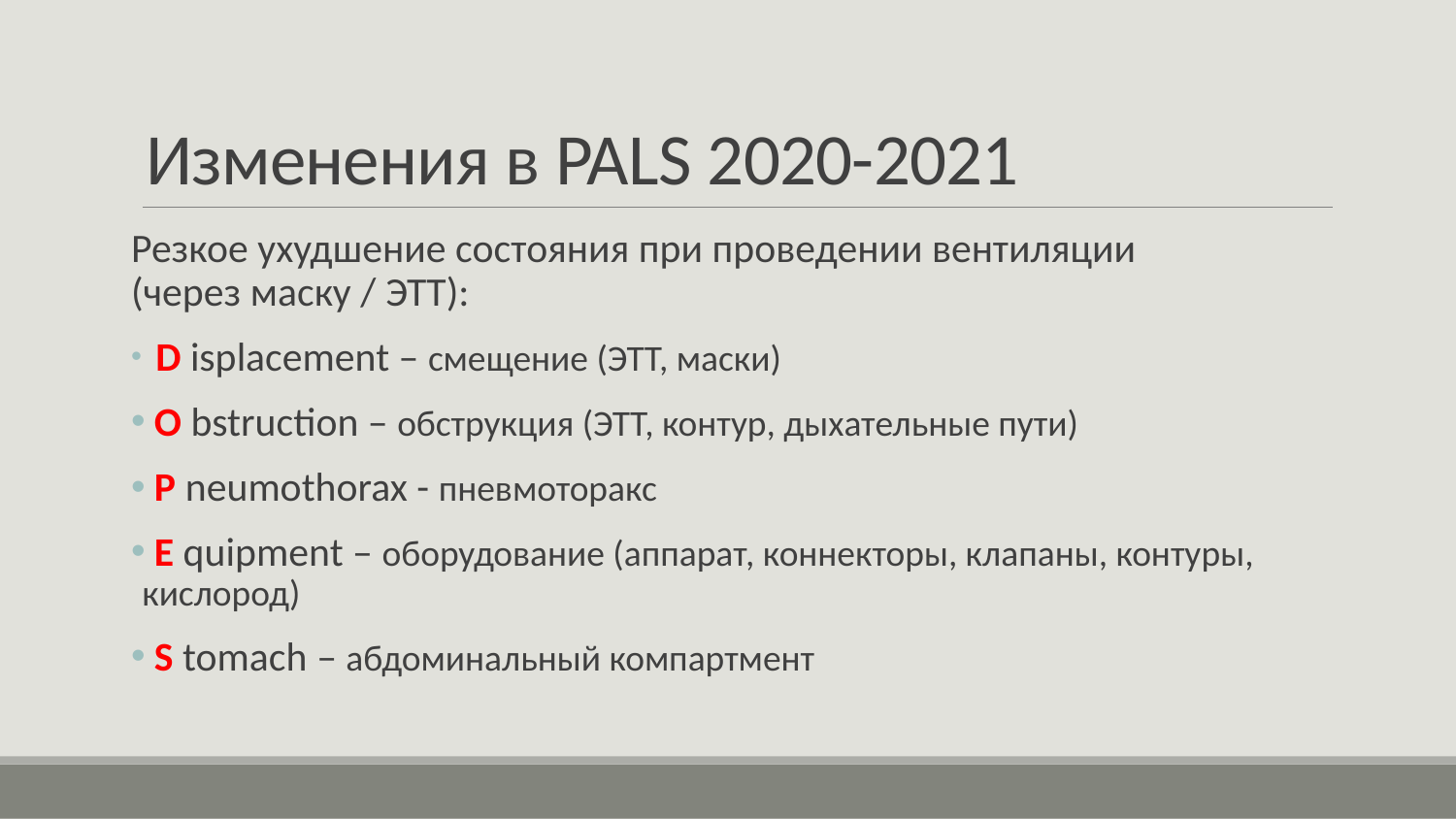

# Изменения в PALS 2020-2021
Резкое ухудшение состояния при проведении вентиляции
(через маску / ЭТТ):
  D isplacement – смещение (ЭТТ, маски)
 O bstruction – обструкция (ЭТТ, контур, дыхательные пути)
 P neumothorax - пневмоторакс
 E quipment – оборудование (аппарат, коннекторы, клапаны, контуры, кислород)
 S tomach – абдоминальный компартмент